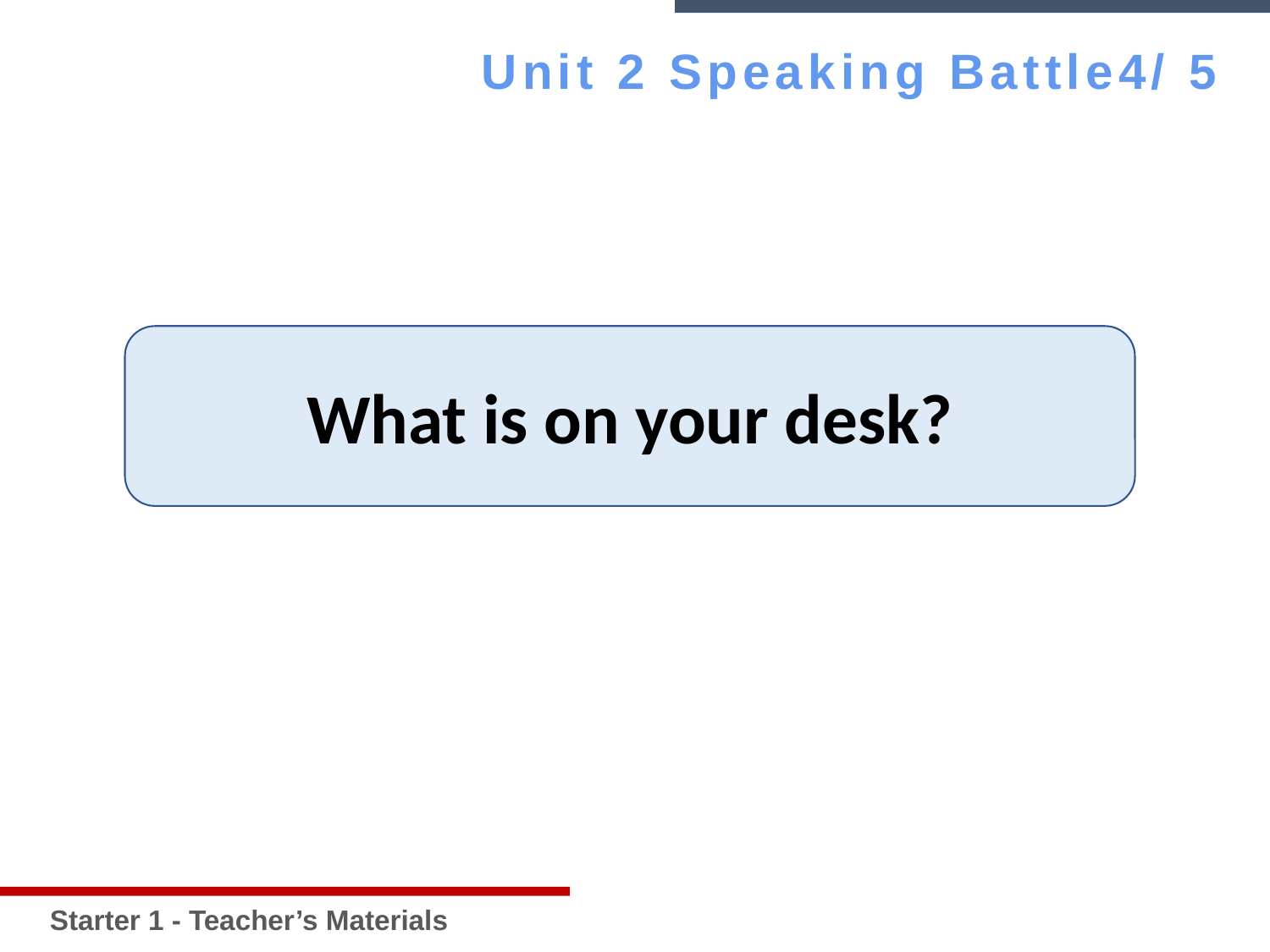

Starter 1 - Teacher’s Materials
Unit 2 Speaking Battle4/ 5
What is on your desk?